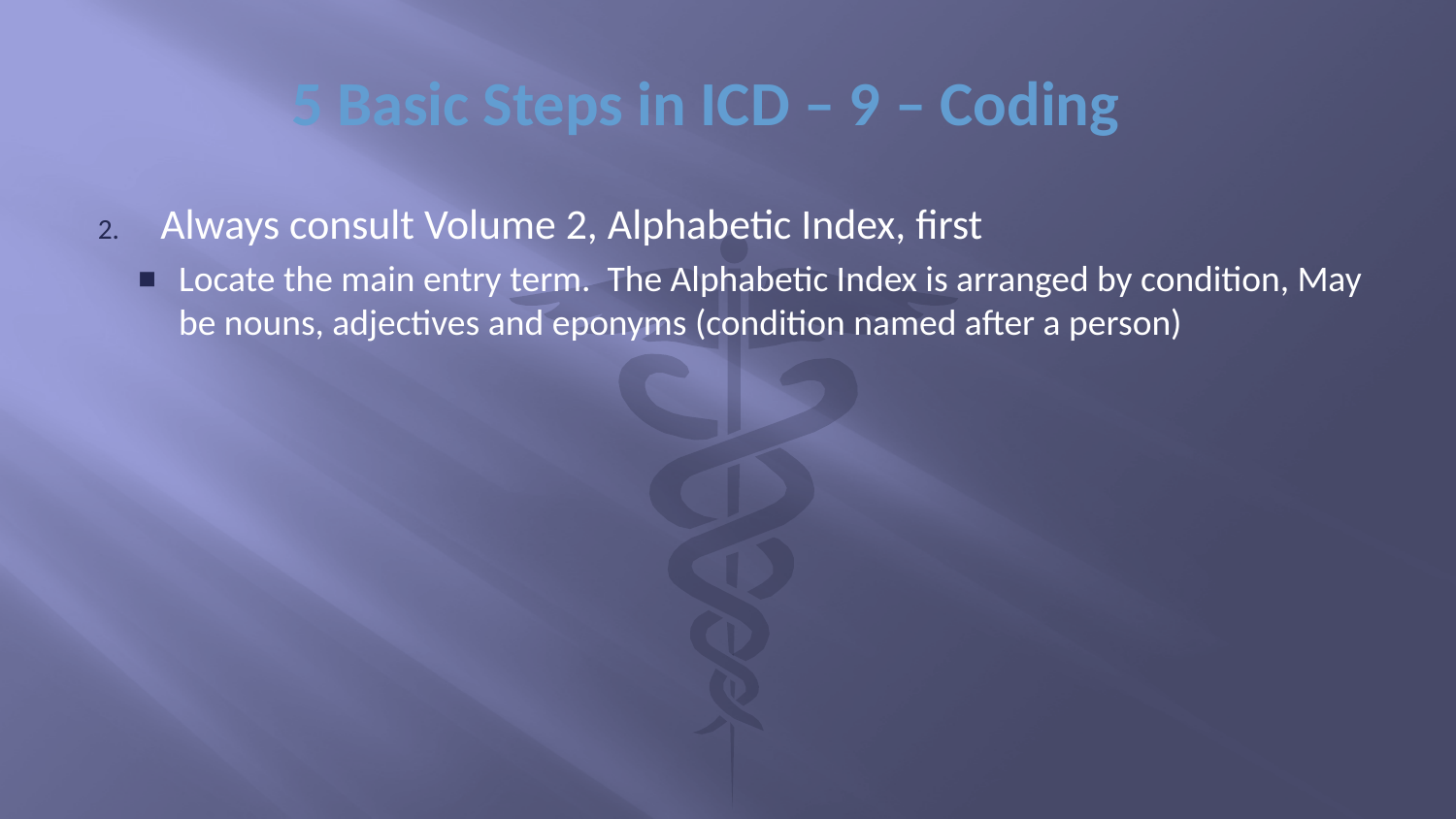

# 5 Basic Steps in ICD – 9 – Coding
Always consult Volume 2, Alphabetic Index, first
Locate the main entry term.  The Alphabetic Index is arranged by condition, May be nouns, adjectives and eponyms (condition named after a person)